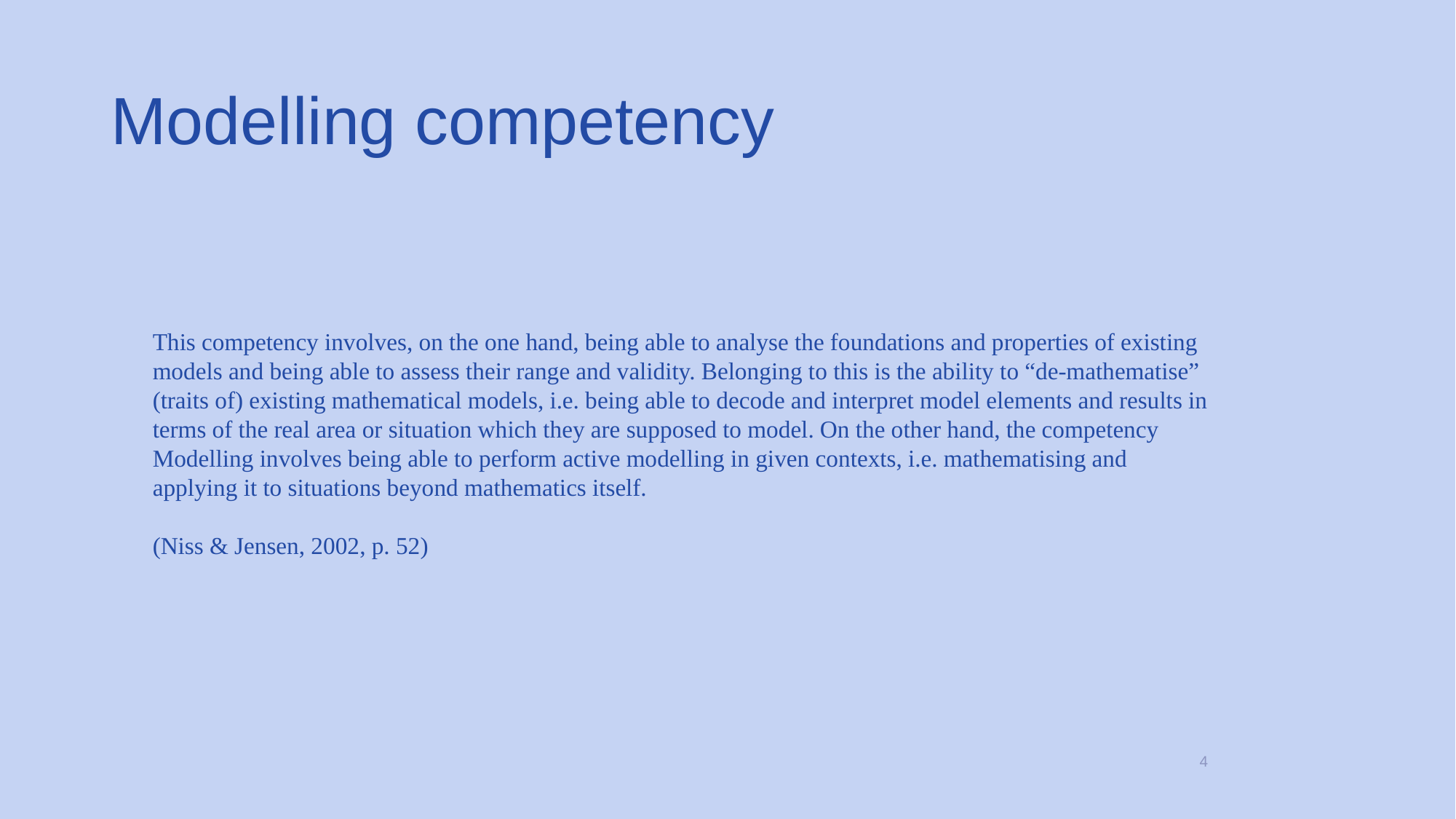

# Modelling competency
This competency involves, on the one hand, being able to analyse the foundations and properties of existing models and being able to assess their range and validity. Belonging to this is the ability to “de-mathematise” (traits of) existing mathematical models, i.e. being able to decode and interpret model elements and results in terms of the real area or situation which they are supposed to model. On the other hand, the competency Modelling involves being able to perform active modelling in given contexts, i.e. mathematising and applying it to situations beyond mathematics itself.
(Niss & Jensen, 2002, p. 52)
4